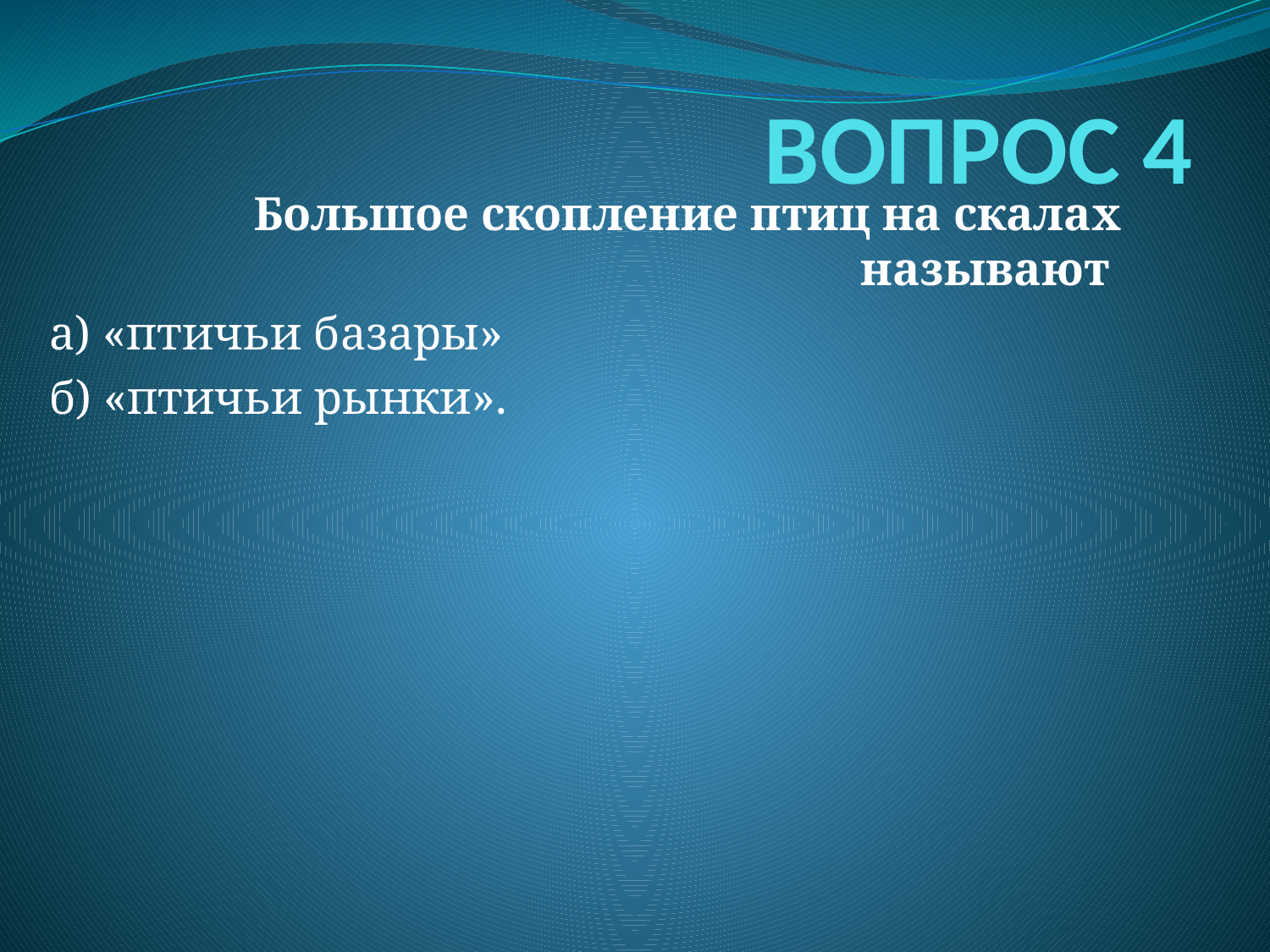

# ВОПРОС 4
Большое скопление птиц на скалах называют
а) «птичьи базары»
б) «птичьи рынки».